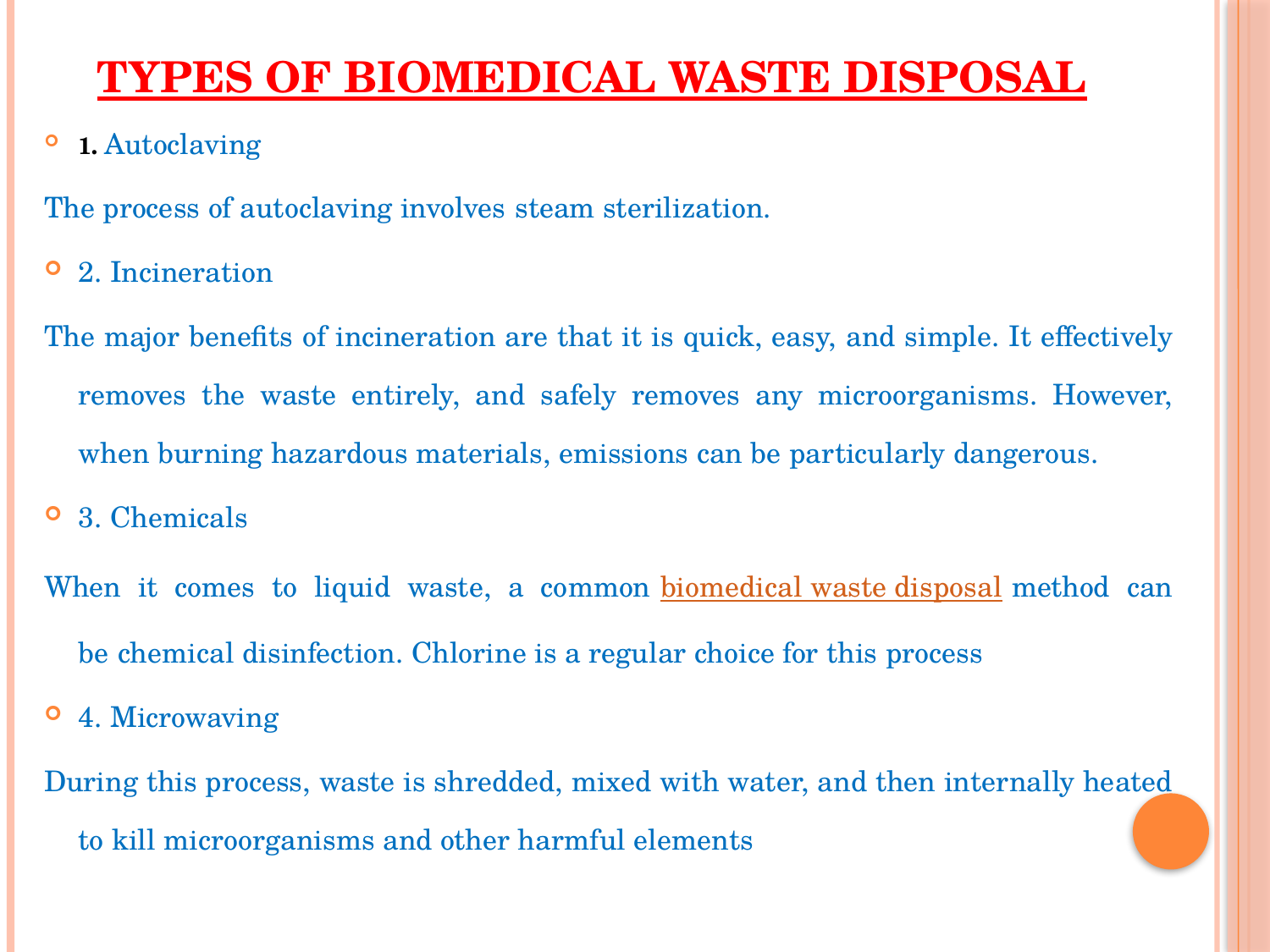

# Types of Biomedical Waste Disposal
1. Autoclaving
The process of autoclaving involves steam sterilization.
2. Incineration
The major benefits of incineration are that it is quick, easy, and simple. It effectively removes the waste entirely, and safely removes any microorganisms. However, when burning hazardous materials, emissions can be particularly dangerous.
3. Chemicals
When it comes to liquid waste, a common biomedical waste disposal method can be chemical disinfection. Chlorine is a regular choice for this process
4. Microwaving
During this process, waste is shredded, mixed with water, and then internally heated to kill microorganisms and other harmful elements